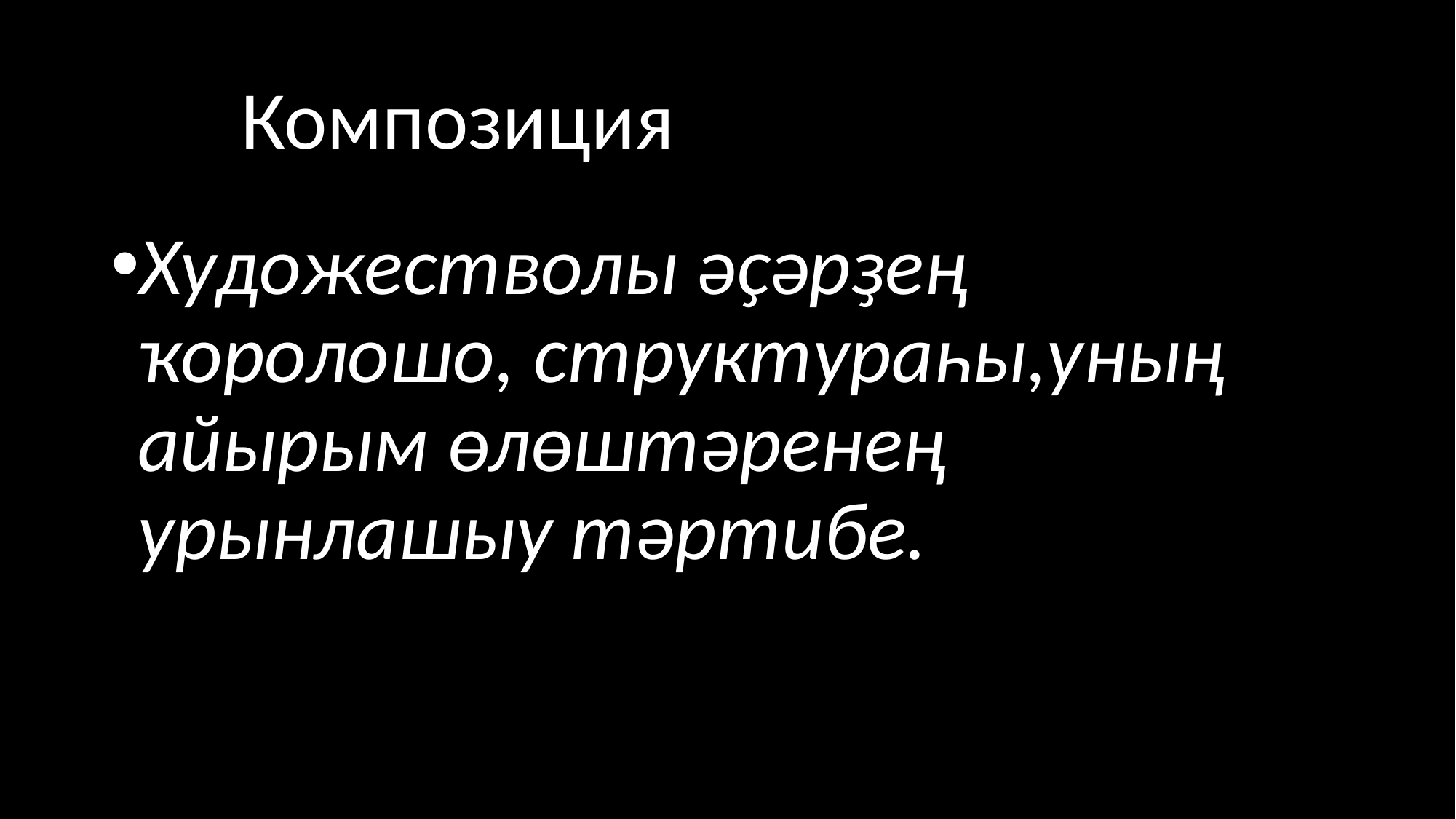

# Композиция
Художестволы әҫәрҙең ҡоролошо, структураһы,уның айырым өлөштәренең урынлашыу тәртибе.